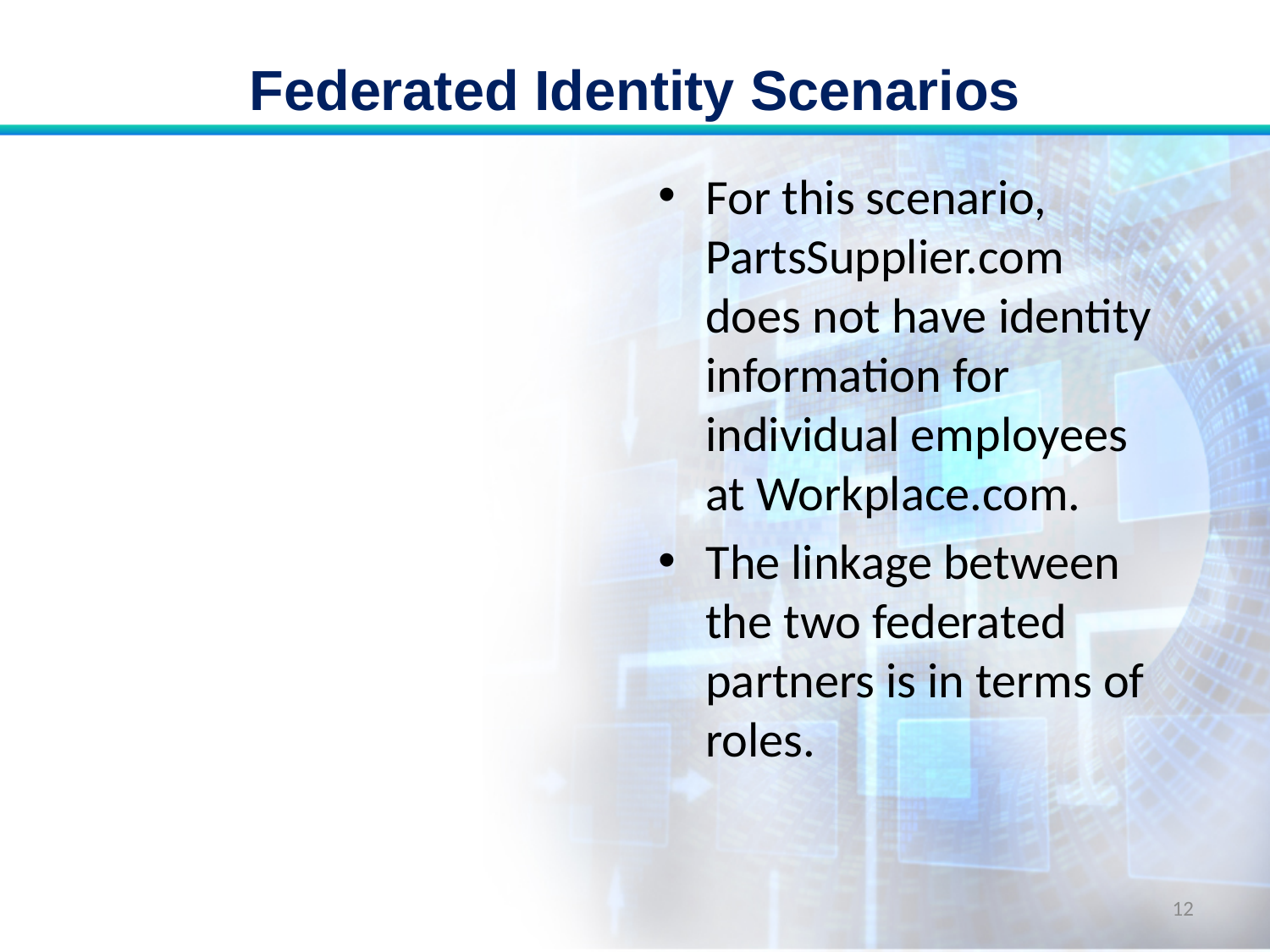

# Federated Identity Scenarios
For this scenario, PartsSupplier.com does not have identity information for individual employees at Workplace.com.
The linkage between the two federated partners is in terms of roles.
12